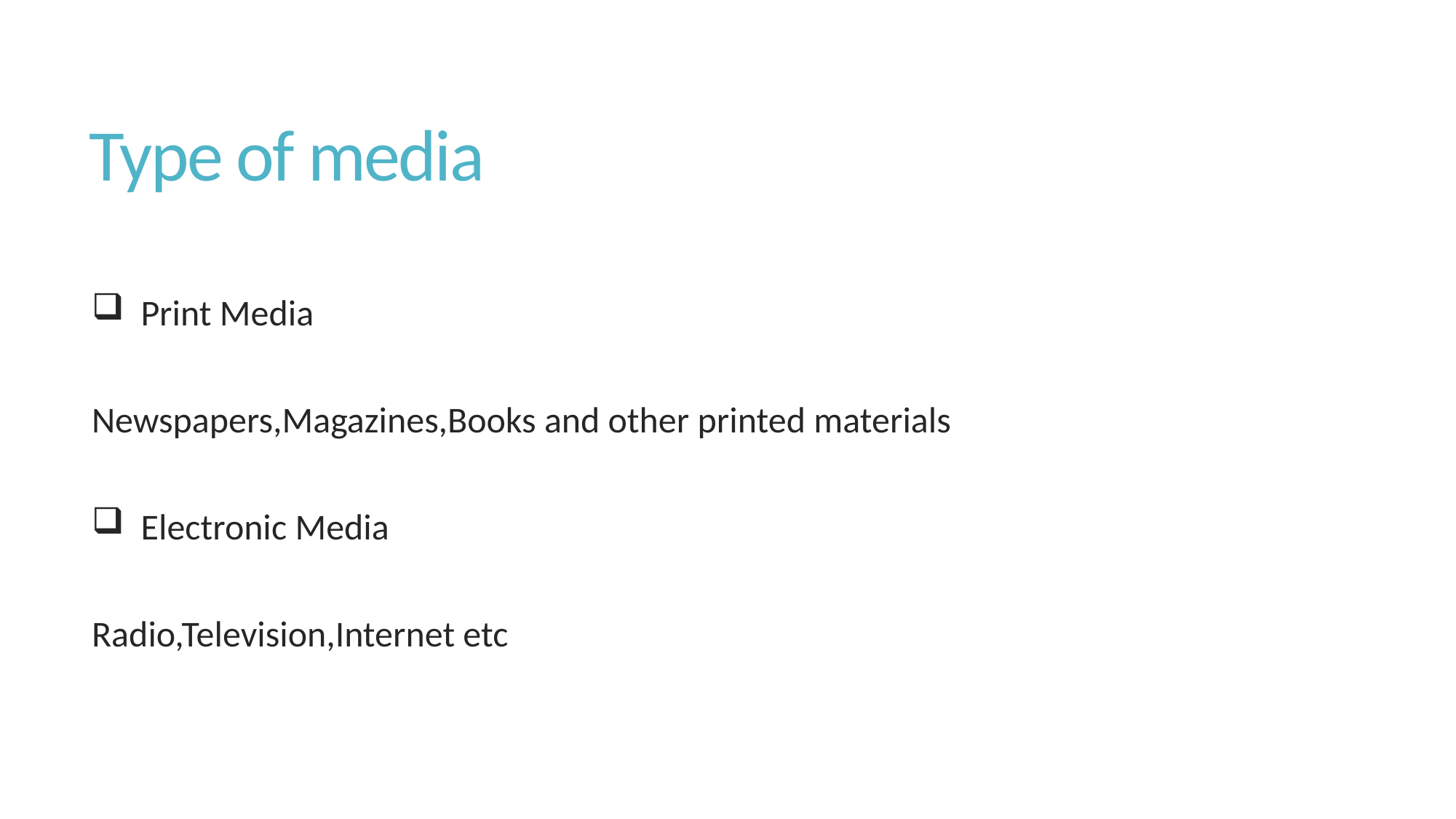

# Type of media
  Print Media
Newspapers,Magazines,Books and other printed materials
  Electronic Media
Radio,Television,Internet etc